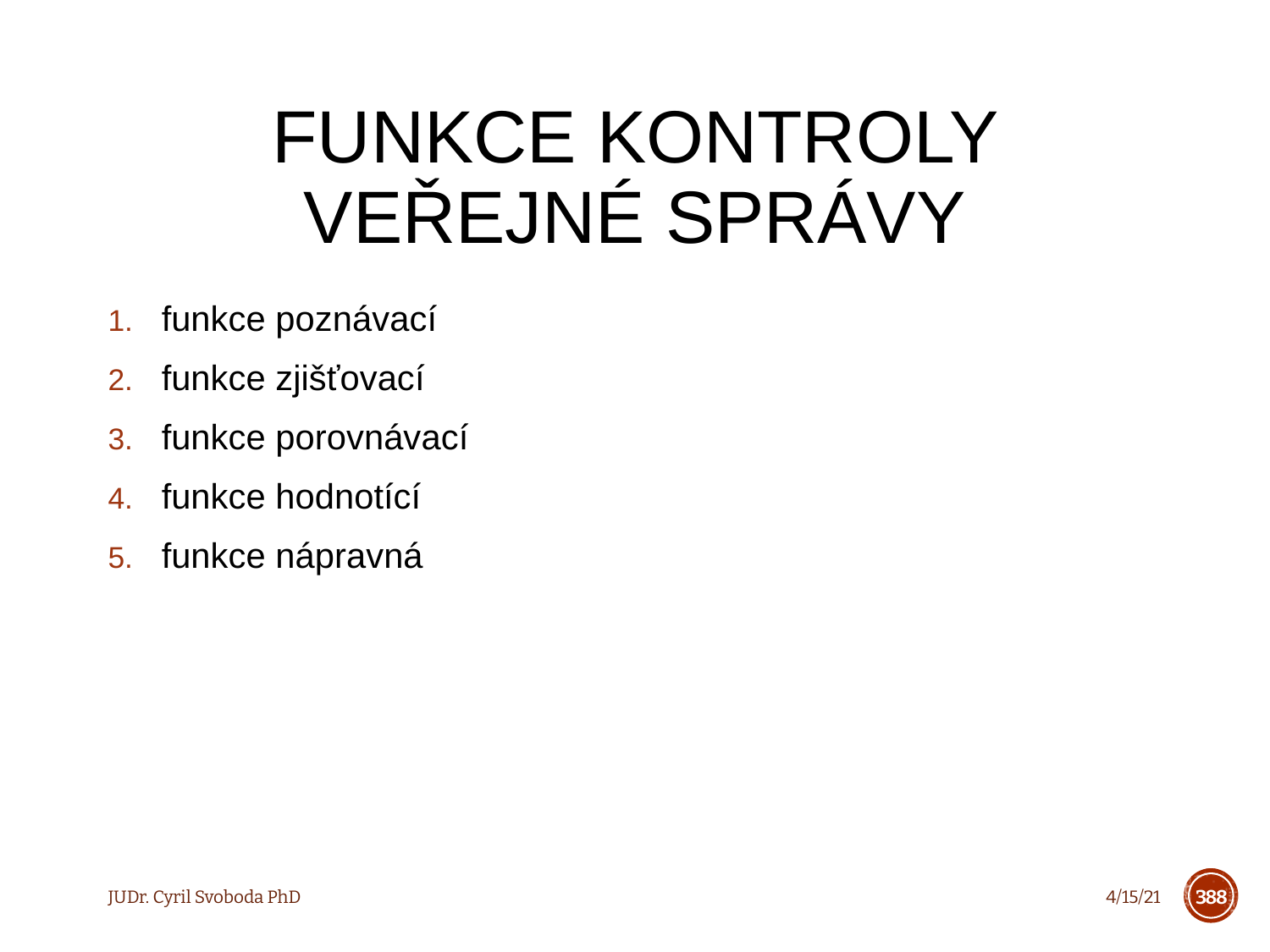

# Funkce kontroly veřejné správy
funkce poznávací
funkce zjišťovací
funkce porovnávací
funkce hodnotící
funkce nápravná

JUDr. Cyril Svoboda PhD
4/15/21
388